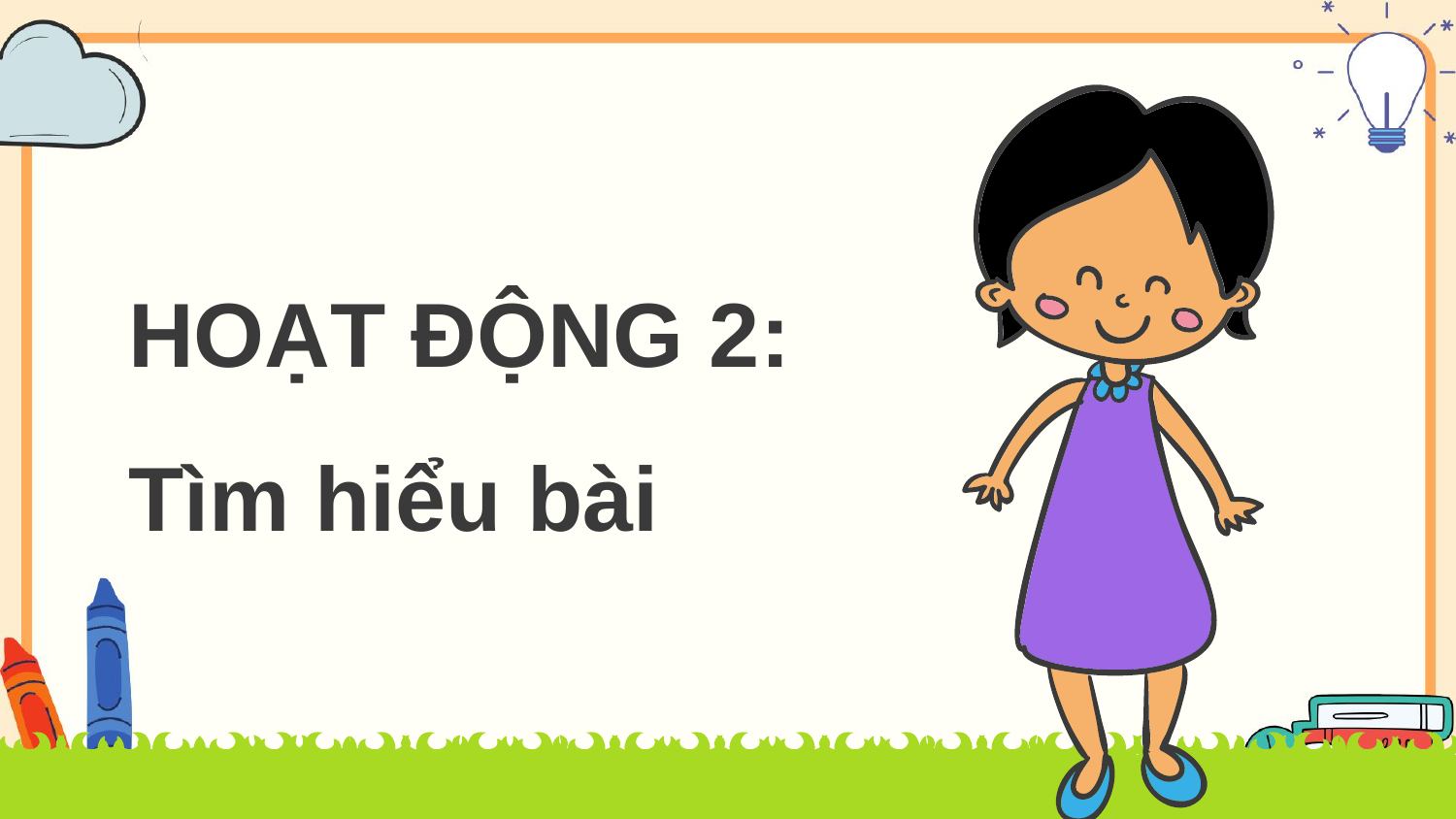

# HOẠT ĐỘNG 2: Tìm hiểu bài